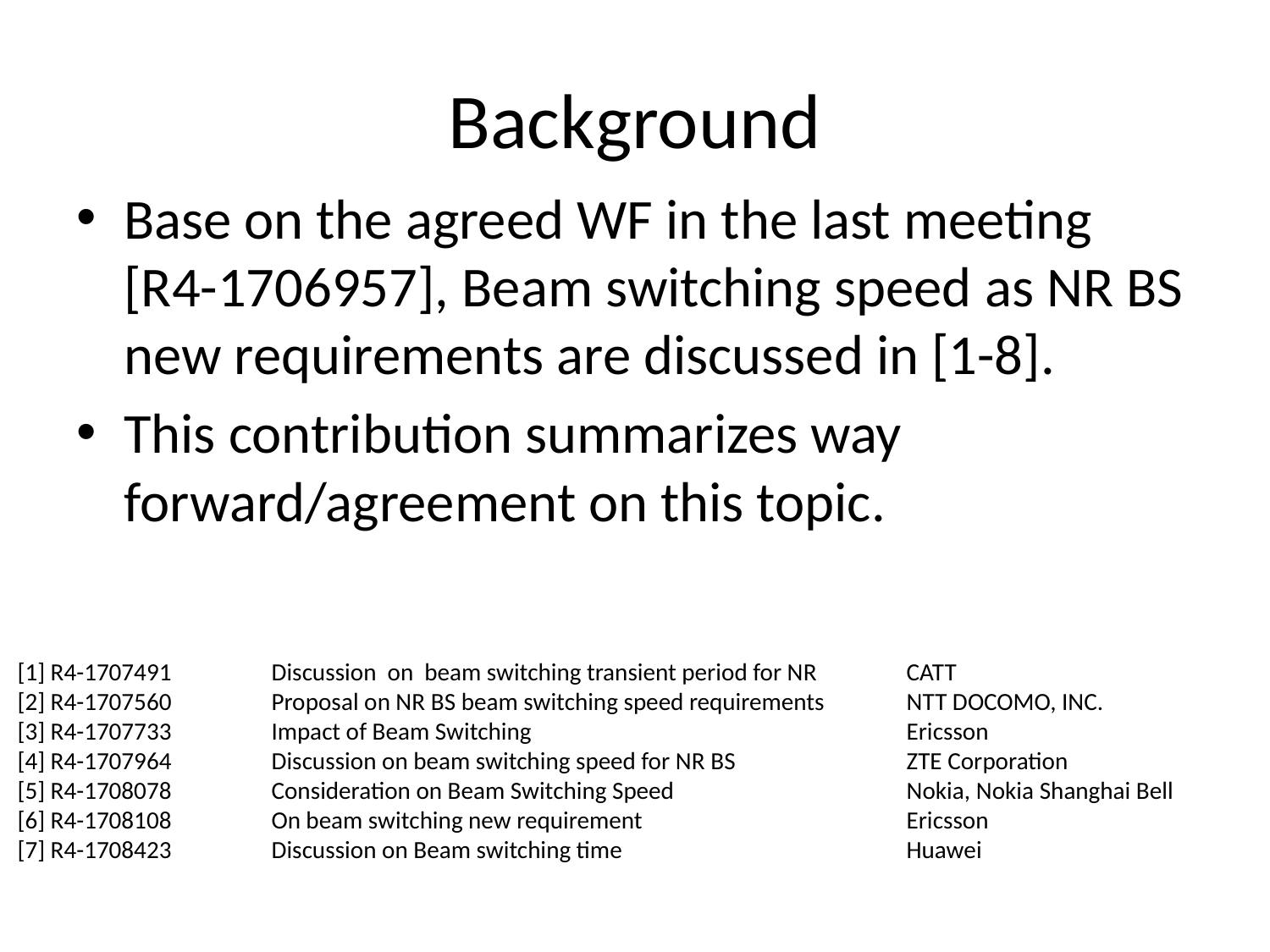

# Background
Base on the agreed WF in the last meeting [R4-1706957], Beam switching speed as NR BS new requirements are discussed in [1-8].
This contribution summarizes way forward/agreement on this topic.
[1] R4-1707491	Discussion  on  beam switching transient period for NR	CATT
[2] R4-1707560	Proposal on NR BS beam switching speed requirements	NTT DOCOMO, INC.
[3] R4-1707733	Impact of Beam Switching			Ericsson
[4] R4-1707964	Discussion on beam switching speed for NR BS		ZTE Corporation
[5] R4-1708078	Consideration on Beam Switching Speed		Nokia, Nokia Shanghai Bell
[6] R4-1708108	On beam switching new requirement			Ericsson
[7] R4-1708423	Discussion on Beam switching time			Huawei